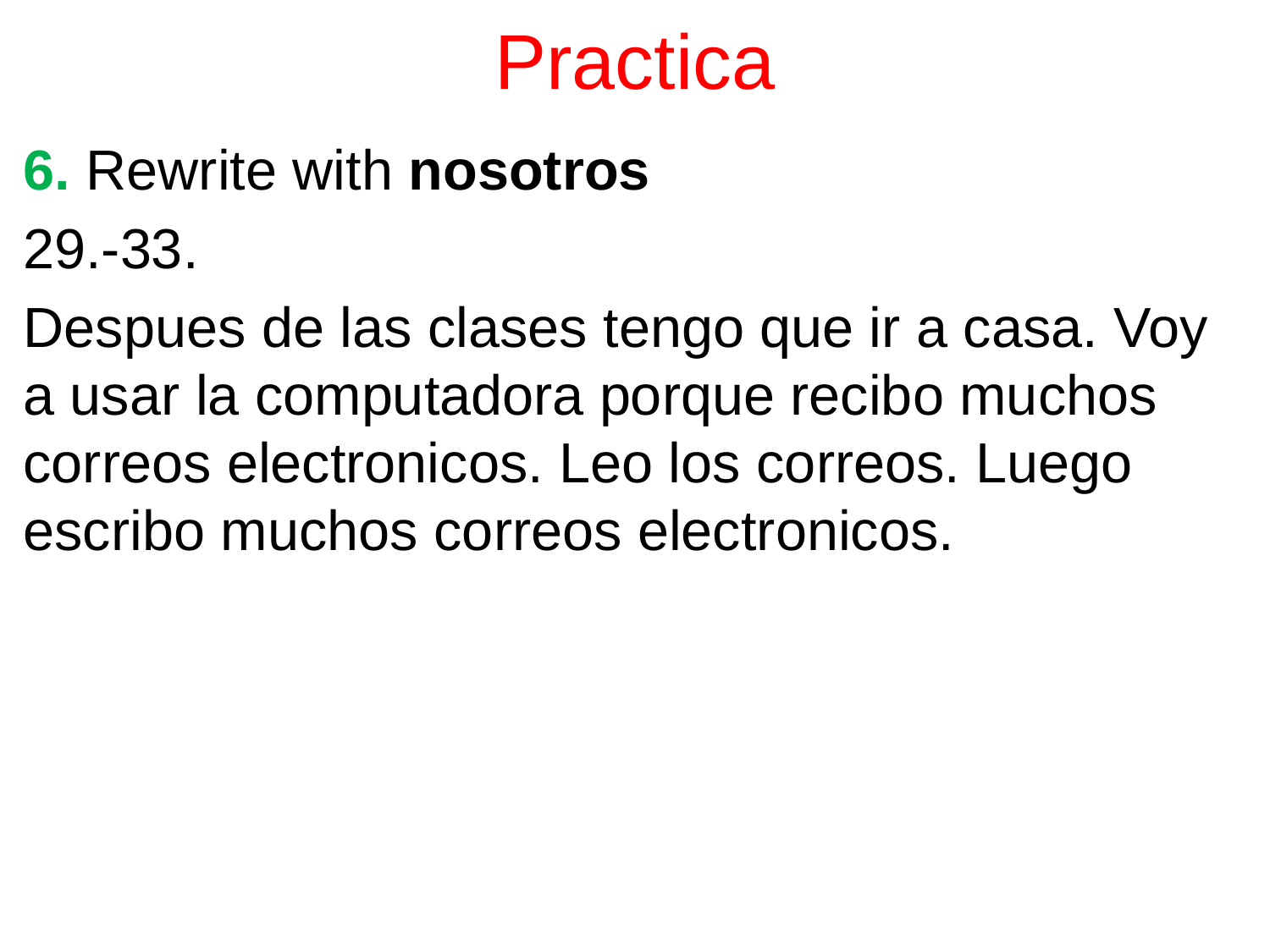

# Practica
6. Rewrite with nosotros
29.-33.
Despues de las clases tengo que ir a casa. Voy a usar la computadora porque recibo muchos correos electronicos. Leo los correos. Luego escribo muchos correos electronicos.